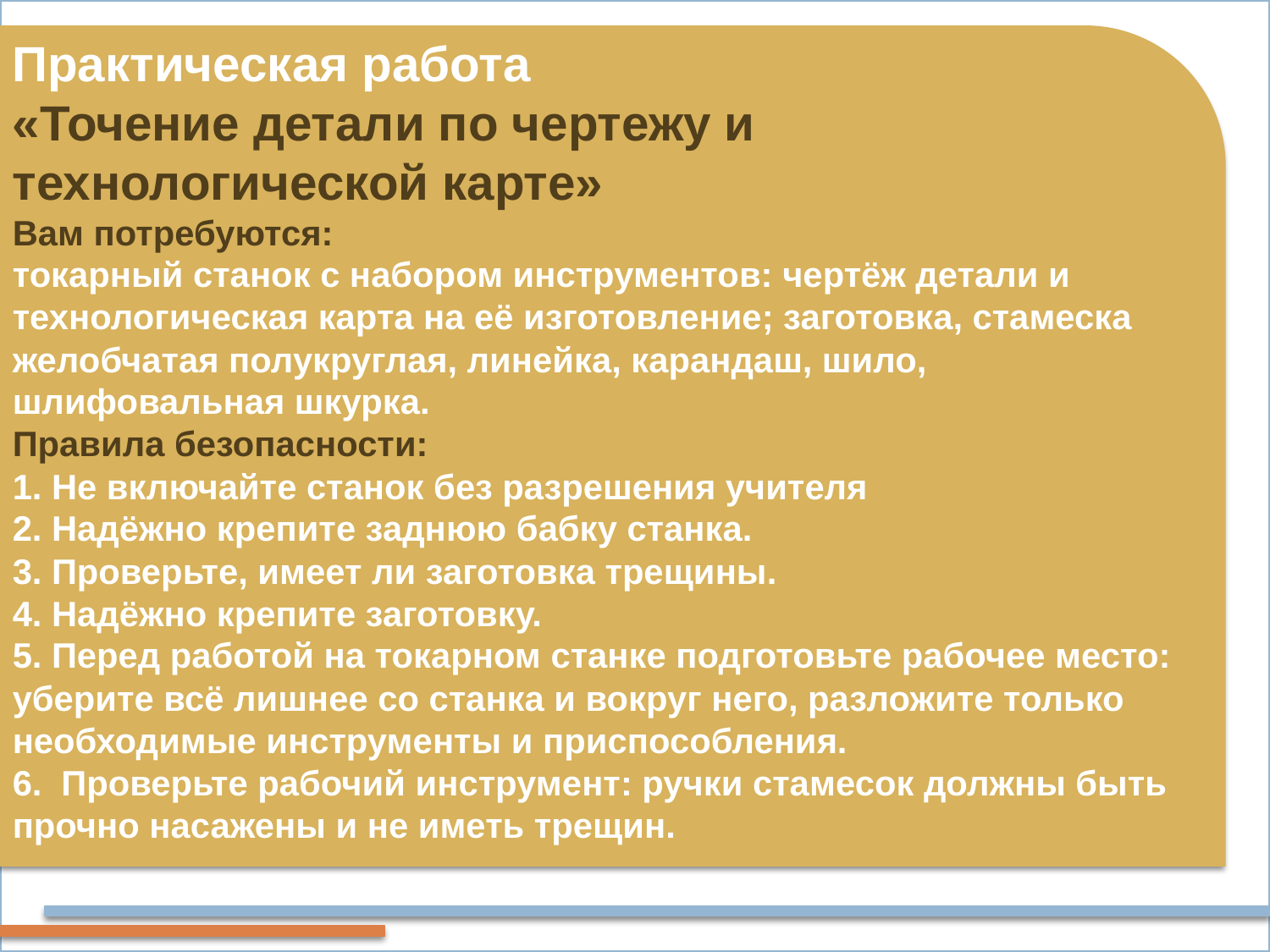

Практическая работа
«Точение детали по чертежу и технологической карте»
Вам потребуются:
токарный станок с набором инструментов: чертёж детали и технологическая карта на её изготовление; заготовка, стамеска желобчатая полукруглая, линейка, карандаш, шило, шлифовальная шкурка.
Правила безопасности:
1. Не включайте станок без разрешения учителя
2. Надёжно крепите заднюю бабку станка.
3. Проверьте, имеет ли заготовка трещины.
4. Надёжно крепите заготовку.
5. Перед работой на токарном станке подготовьте рабочее место: уберите всё лишнее со станка и вокруг него, разложите только необходимые инструменты и приспособления.
6.  Проверьте рабочий инструмент: ручки стамесок должны быть прочно насажены и не иметь трещин.
#